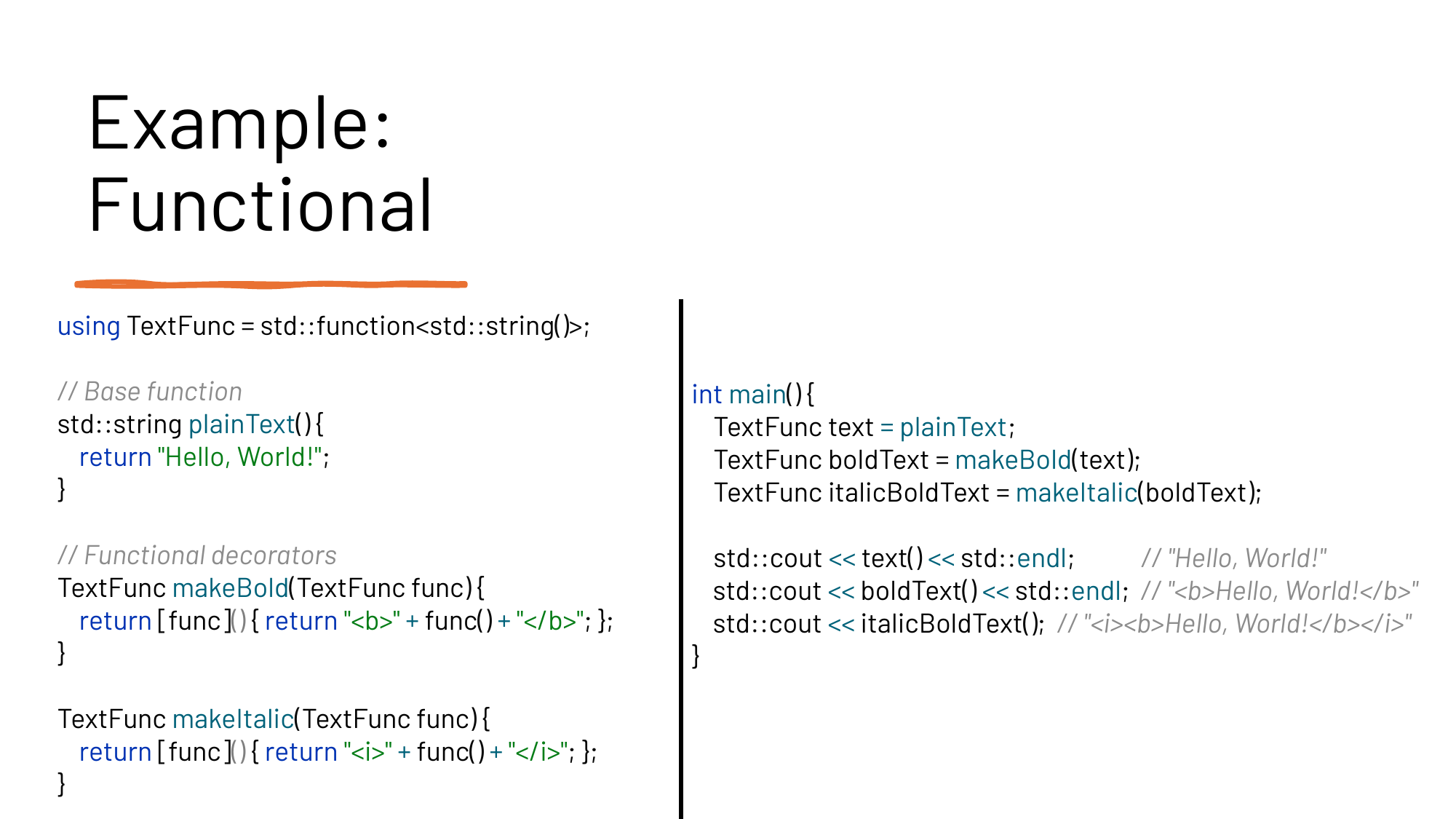

# Example: Functional

using TextFunc = std::function<std::string()>;
// Base function
std::string plainText() {
    return "Hello, World!";
}
// Functional decorators
TextFunc makeBold(TextFunc func) {
    return [func]() { return "<b>" + func() + "</b>"; };
}
TextFunc makeItalic(TextFunc func) {
    return [func]() { return "<i>" + func() + "</i>"; };
}
int main() {
    TextFunc text = plainText;
    TextFunc boldText = makeBold(text);
    TextFunc italicBoldText = makeItalic(boldText);
    std::cout << text() << std::endl;            // "Hello, World!"
    std::cout << boldText() << std::endl;  // "<b>Hello, World!</b>"
    std::cout << italicBoldText();  // "<i><b>Hello, World!</b></i>"
}